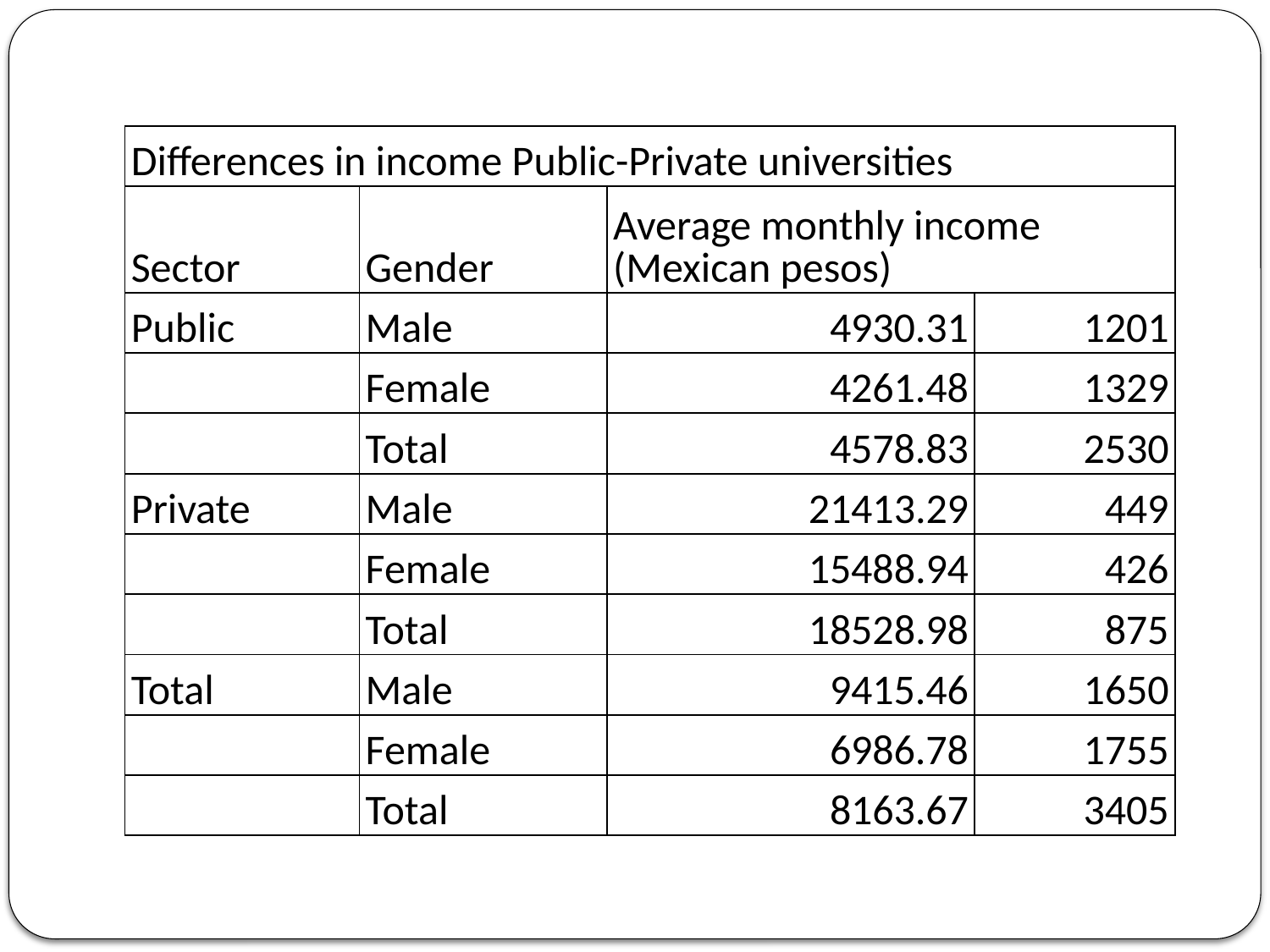

| Differences in income Public-Private universities |  |  |  |
| --- | --- | --- | --- |
| Sector | Gender | Average monthly income (Mexican pesos) |  |
| Public | Male | 4930.31 | 1201 |
|  | Female | 4261.48 | 1329 |
|  | Total | 4578.83 | 2530 |
| Private | Male | 21413.29 | 449 |
|  | Female | 15488.94 | 426 |
|  | Total | 18528.98 | 875 |
| Total | Male | 9415.46 | 1650 |
|  | Female | 6986.78 | 1755 |
|  | Total | 8163.67 | 3405 |